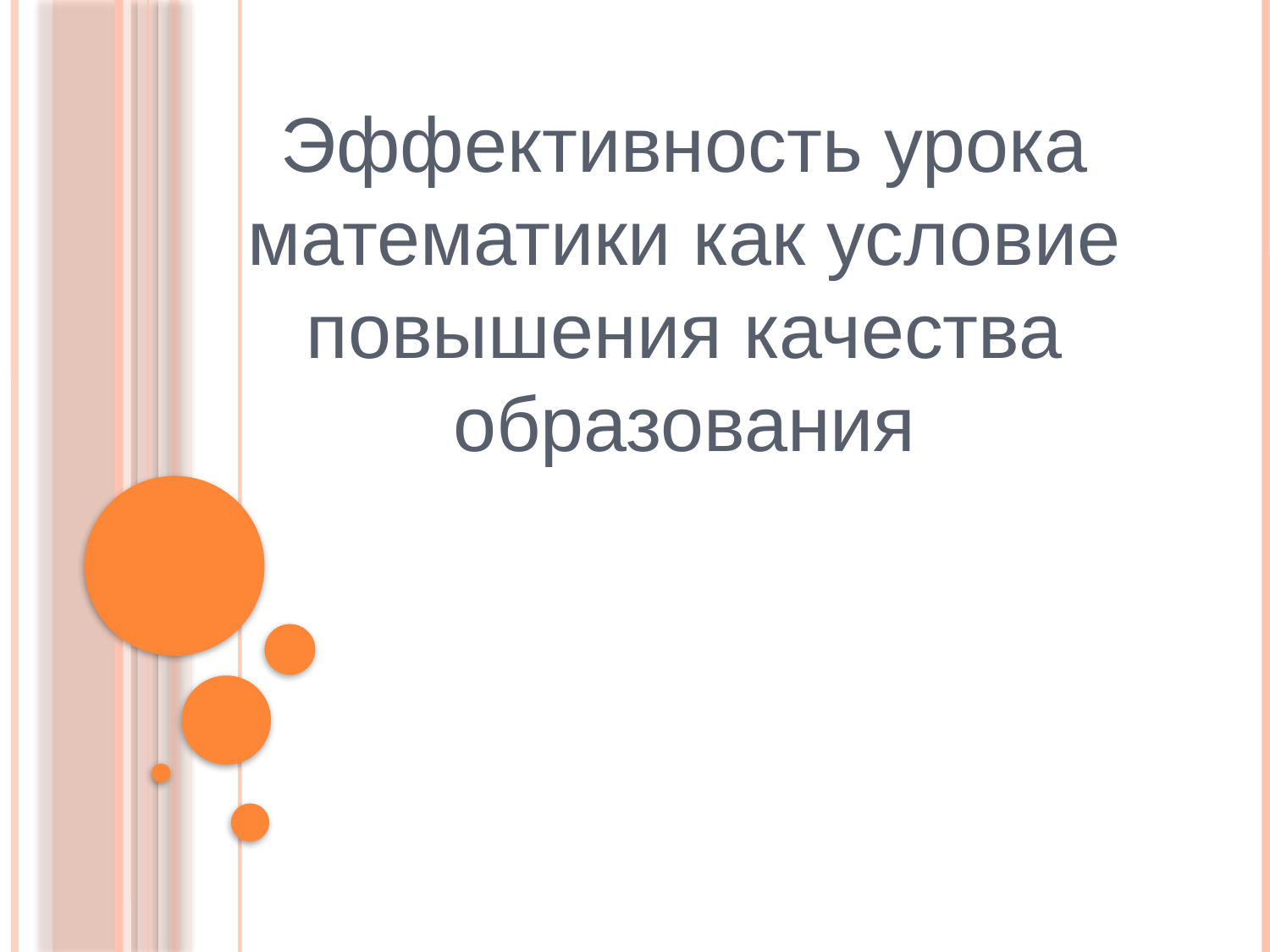

# Эффективность урока математики как условие повышения качества образования